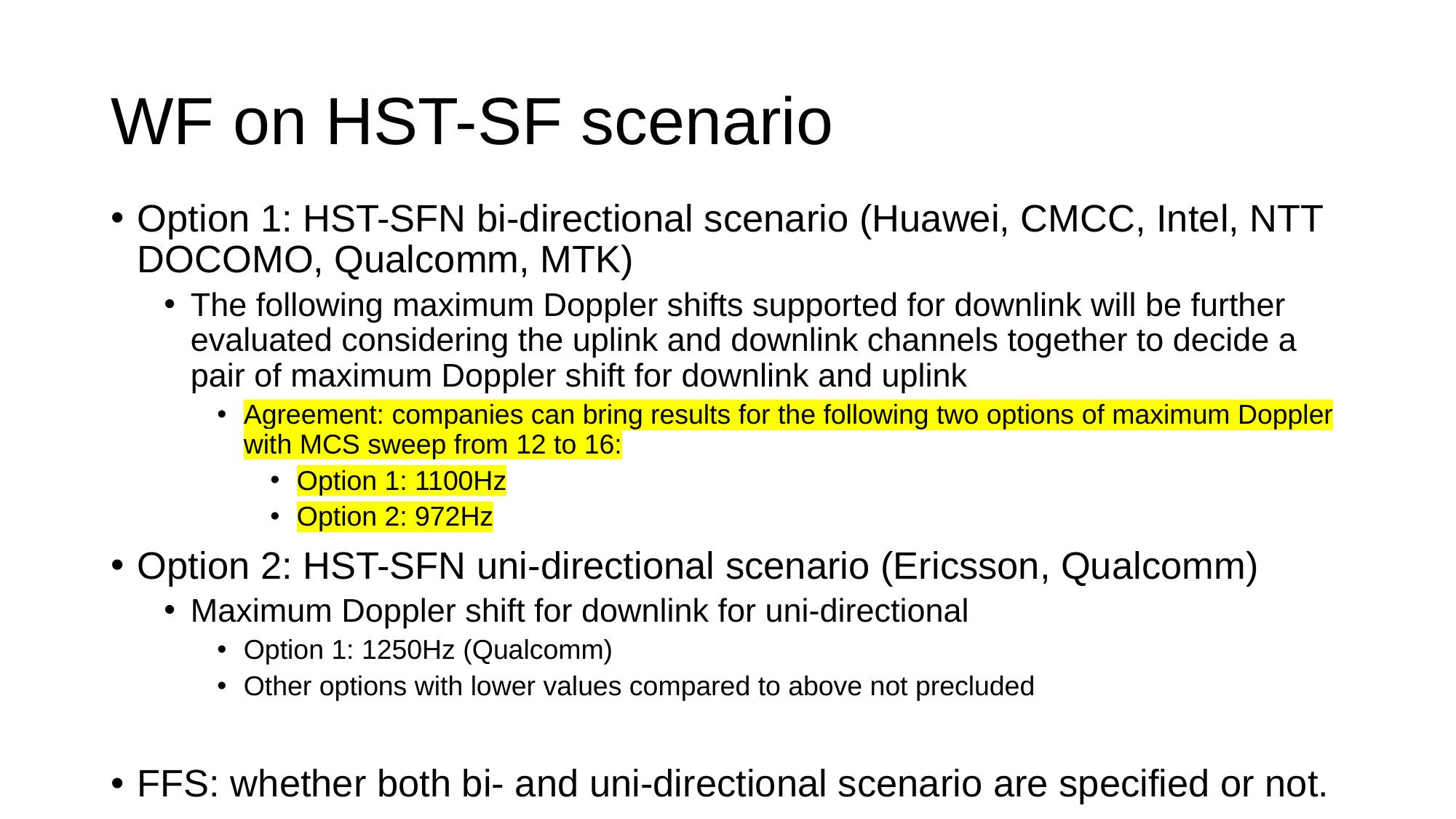

# WF on HST-SF scenario
Option 1: HST-SFN bi-directional scenario (Huawei, CMCC, Intel, NTT DOCOMO, Qualcomm, MTK)
The following maximum Doppler shifts supported for downlink will be further evaluated considering the uplink and downlink channels together to decide a pair of maximum Doppler shift for downlink and uplink
Agreement: companies can bring results for the following two options of maximum Doppler with MCS sweep from 12 to 16:
Option 1: 1100Hz
Option 2: 972Hz
Option 2: HST-SFN uni-directional scenario (Ericsson, Qualcomm)
Maximum Doppler shift for downlink for uni-directional
Option 1: 1250Hz (Qualcomm)
Other options with lower values compared to above not precluded

FFS: whether both bi- and uni-directional scenario are specified or not.